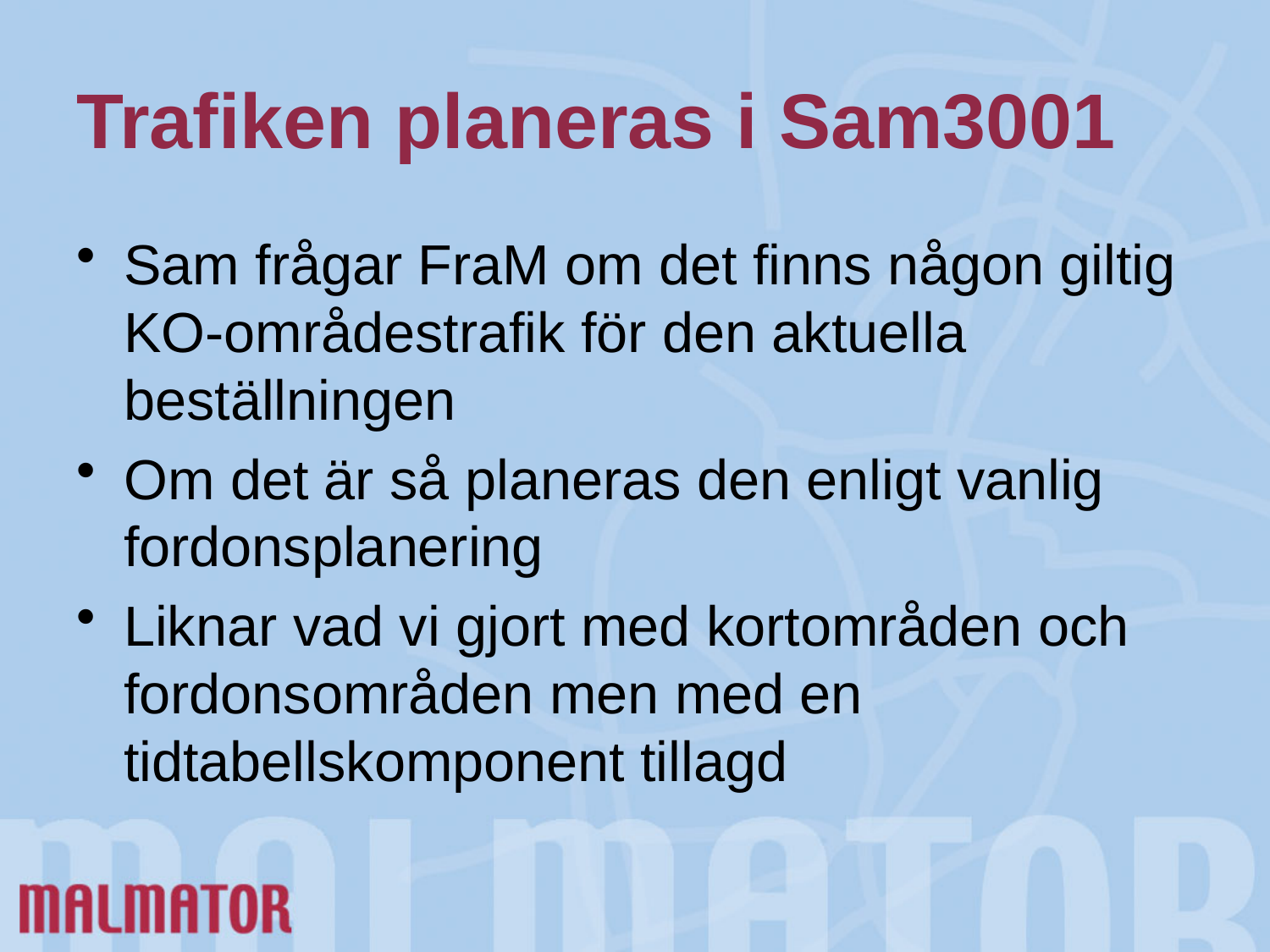

# Trafiken planeras i Sam3001
Sam frågar FraM om det finns någon giltig KO-områdestrafik för den aktuella beställningen
Om det är så planeras den enligt vanlig fordonsplanering
Liknar vad vi gjort med kortområden och fordonsområden men med en tidtabellskomponent tillagd